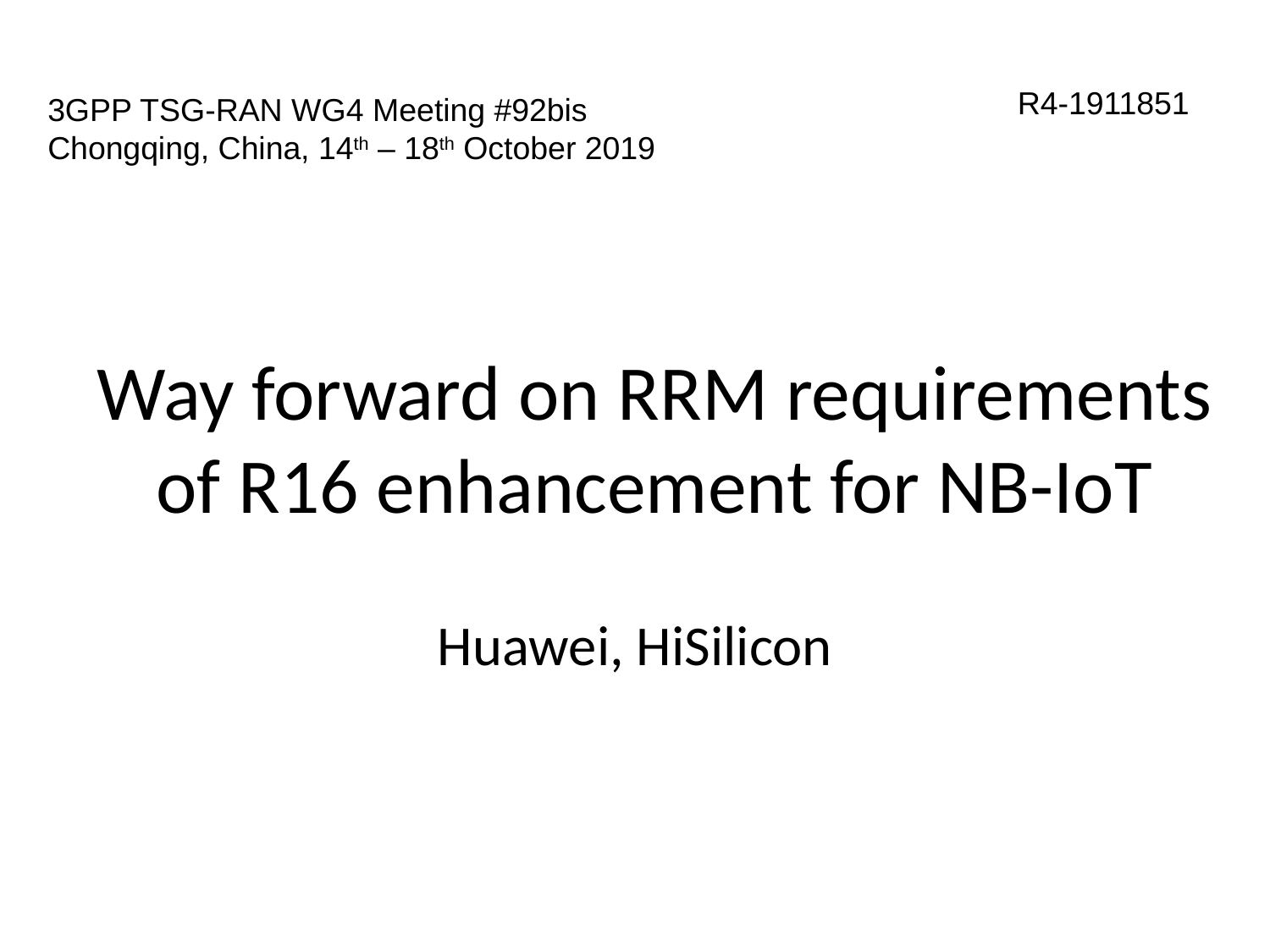

# 3GPP TSG-RAN WG4 Meeting #92bis Chongqing, China, 14th – 18th October 2019
R4-1911851
Way forward on RRM requirements of R16 enhancement for NB-IoT
Huawei, HiSilicon